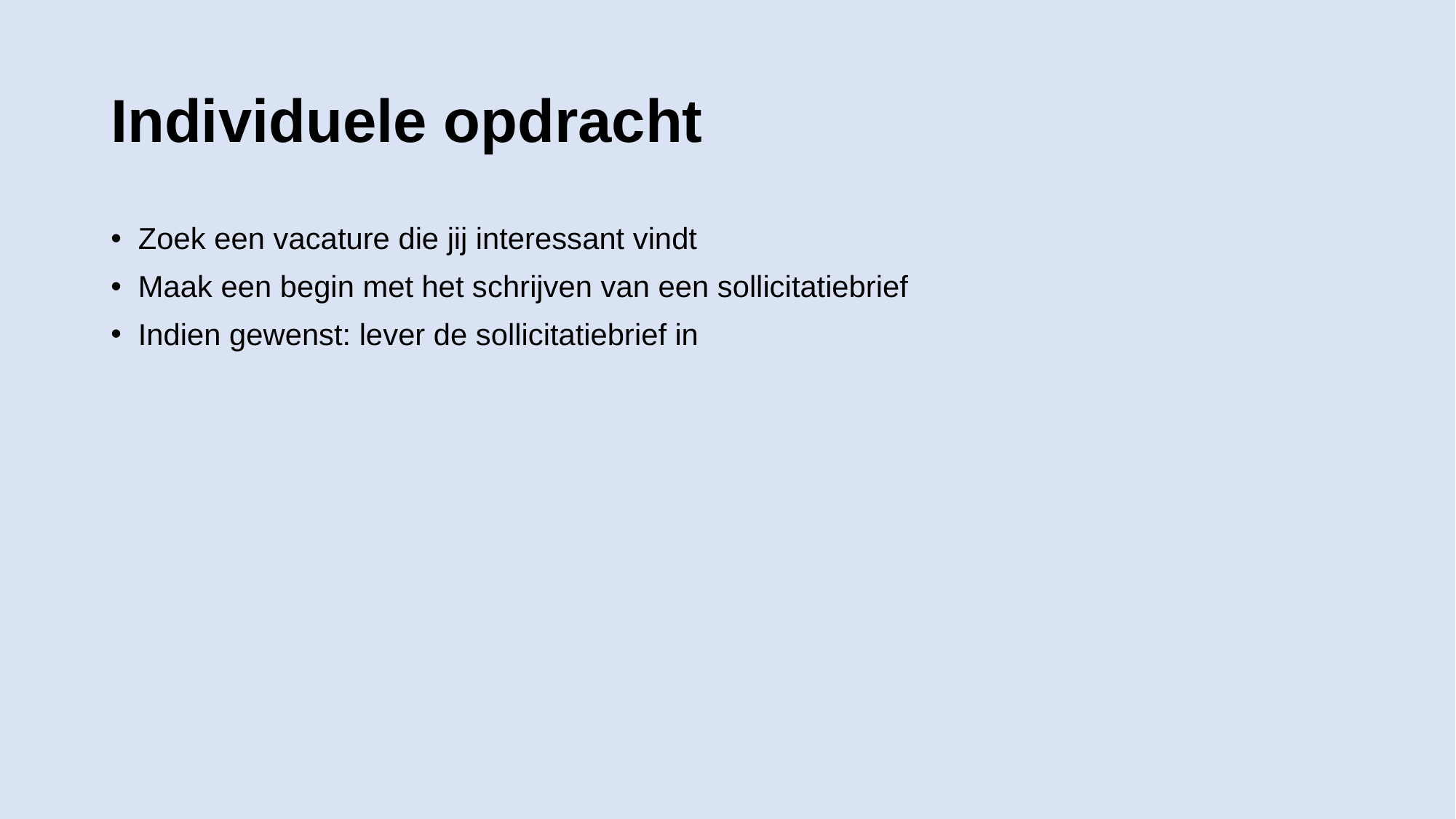

# Individuele opdracht
Zoek een vacature die jij interessant vindt
Maak een begin met het schrijven van een sollicitatiebrief
Indien gewenst: lever de sollicitatiebrief in